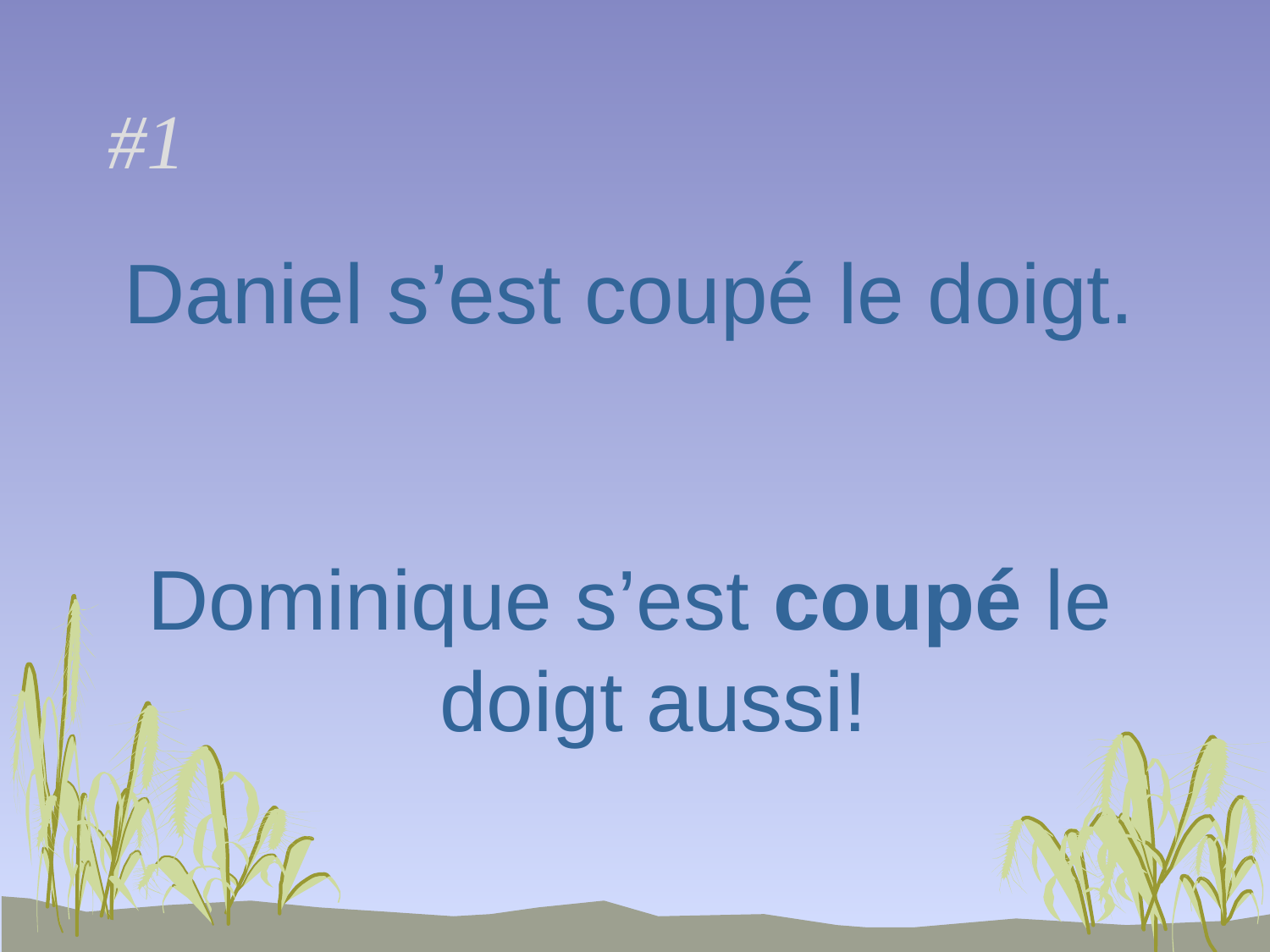

# #1
Daniel s’est coupé le doigt.

Dominique s’est coupé le doigt aussi!